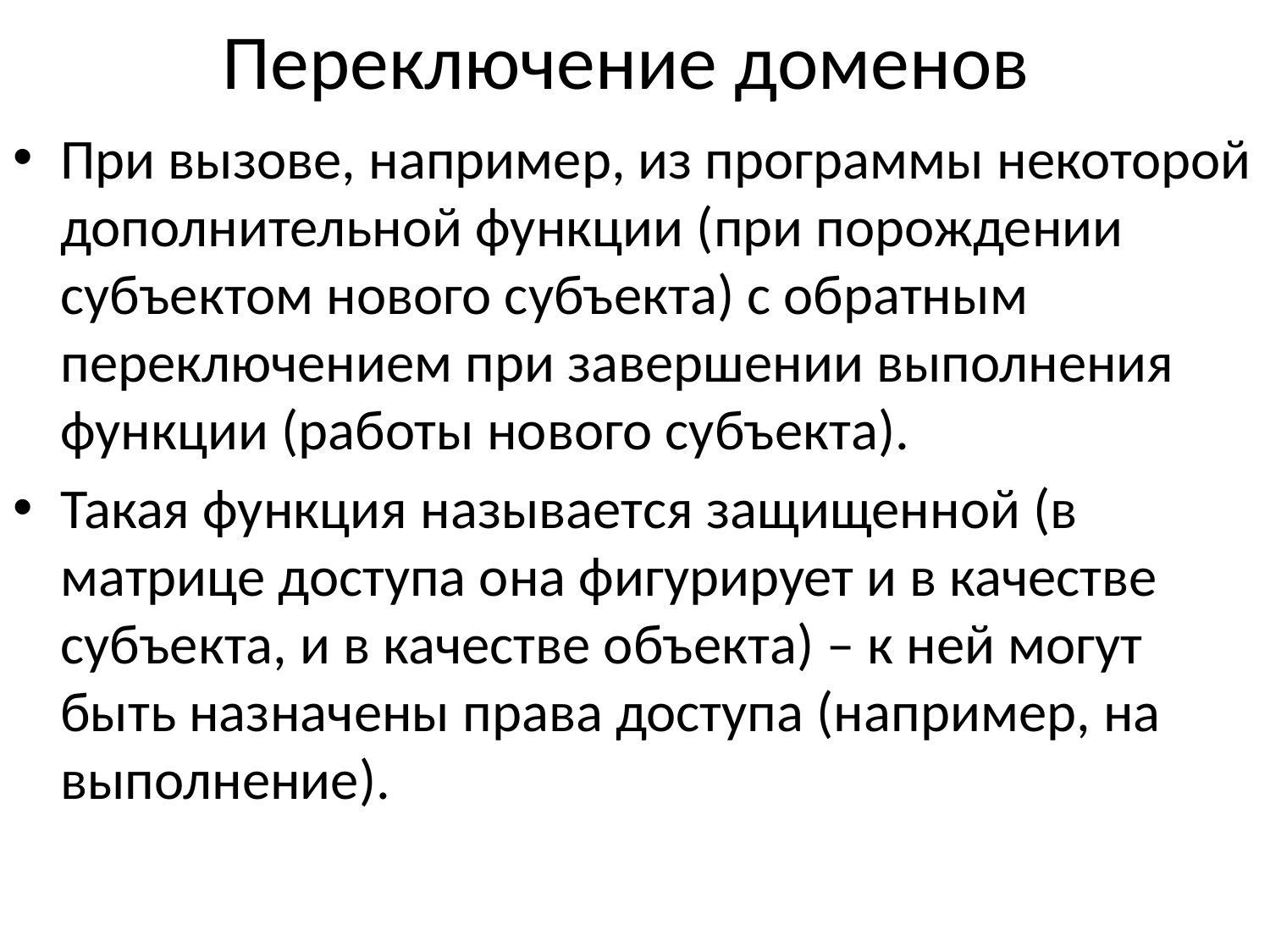

# Переключение доменов
При вызове, например, из программы некоторой дополнительной функции (при порождении субъектом нового субъекта) с обратным переключением при завершении выполнения функции (работы нового субъекта).
Такая функция называется защищенной (в матрице доступа она фигурирует и в качестве субъекта, и в качестве объекта) – к ней могут быть назначены права доступа (например, на выполнение).